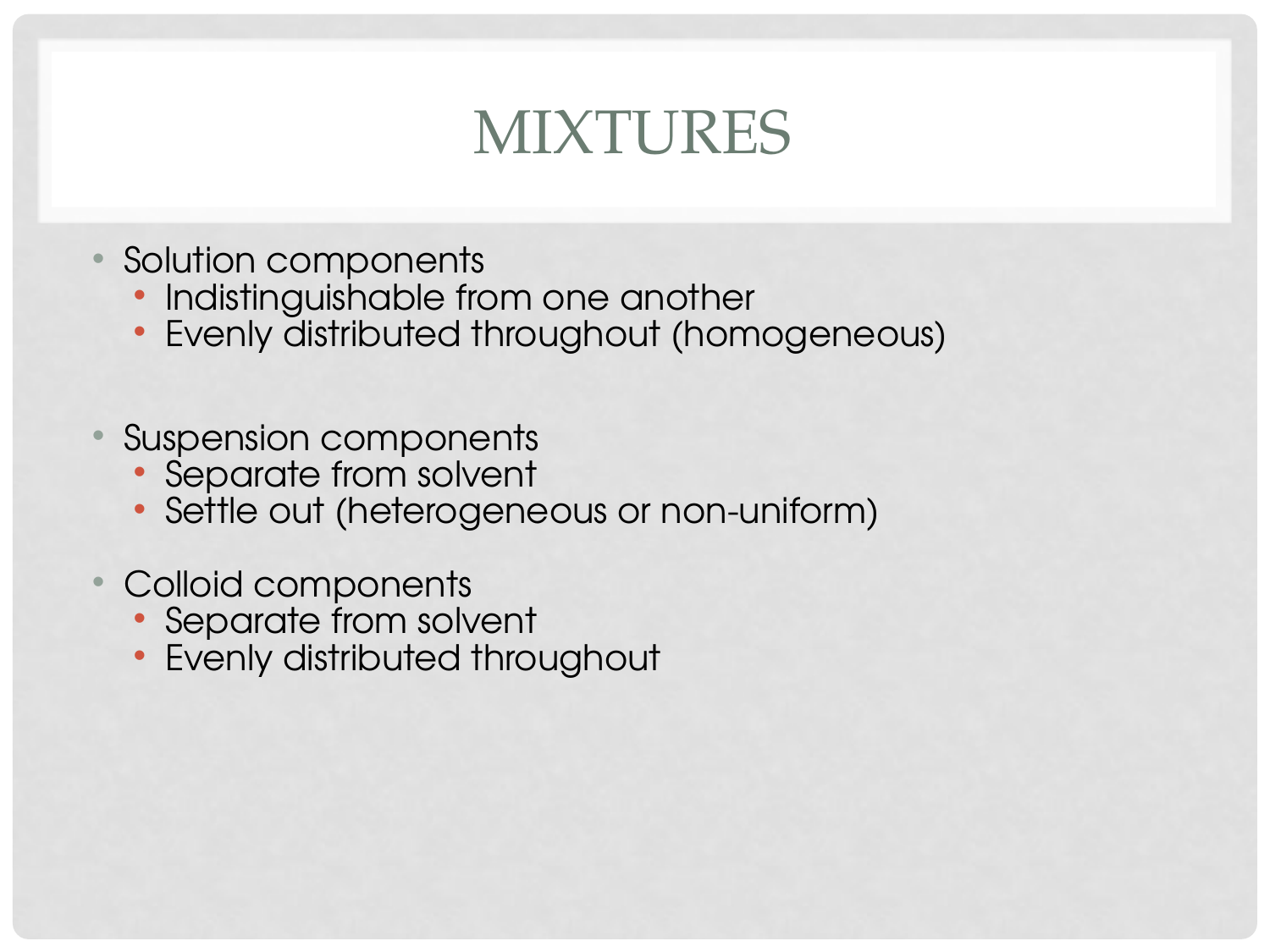

# Mixtures
Solution components
Indistinguishable from one another
Evenly distributed throughout (homogeneous)

Suspension components
Separate from solvent
Settle out (heterogeneous or non-uniform)

Colloid components
Separate from solvent
Evenly distributed throughout